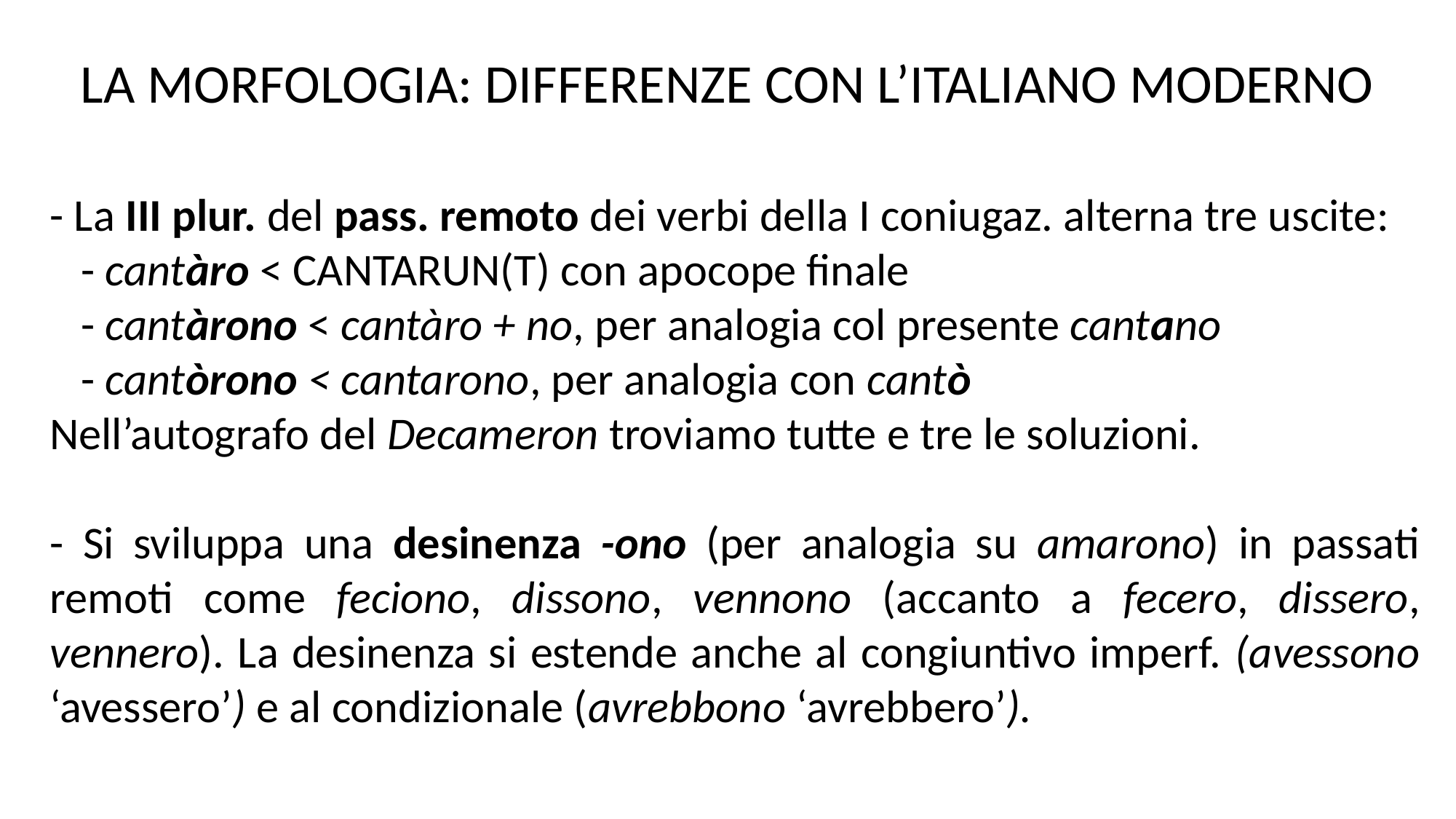

LA MORFOLOGIA: DIFFERENZE CON L’ITALIANO MODERNO
- La III plur. del pass. remoto dei verbi della I coniugaz. alterna tre uscite:
   - cantàro < CANTARUN(T) con apocope finale
   - cantàrono < cantàro + no, per analogia col presente cantano
   - cantòrono < cantarono, per analogia con cantò
Nell’autografo del Decameron troviamo tutte e tre le soluzioni.

- Si sviluppa una desinenza -ono (per analogia su amarono) in passati remoti come feciono, dissono, vennono (accanto a fecero, dissero, vennero). La desinenza si estende anche al congiuntivo imperf. (avessono ‘avessero’) e al condizionale (avrebbono ‘avrebbero’).